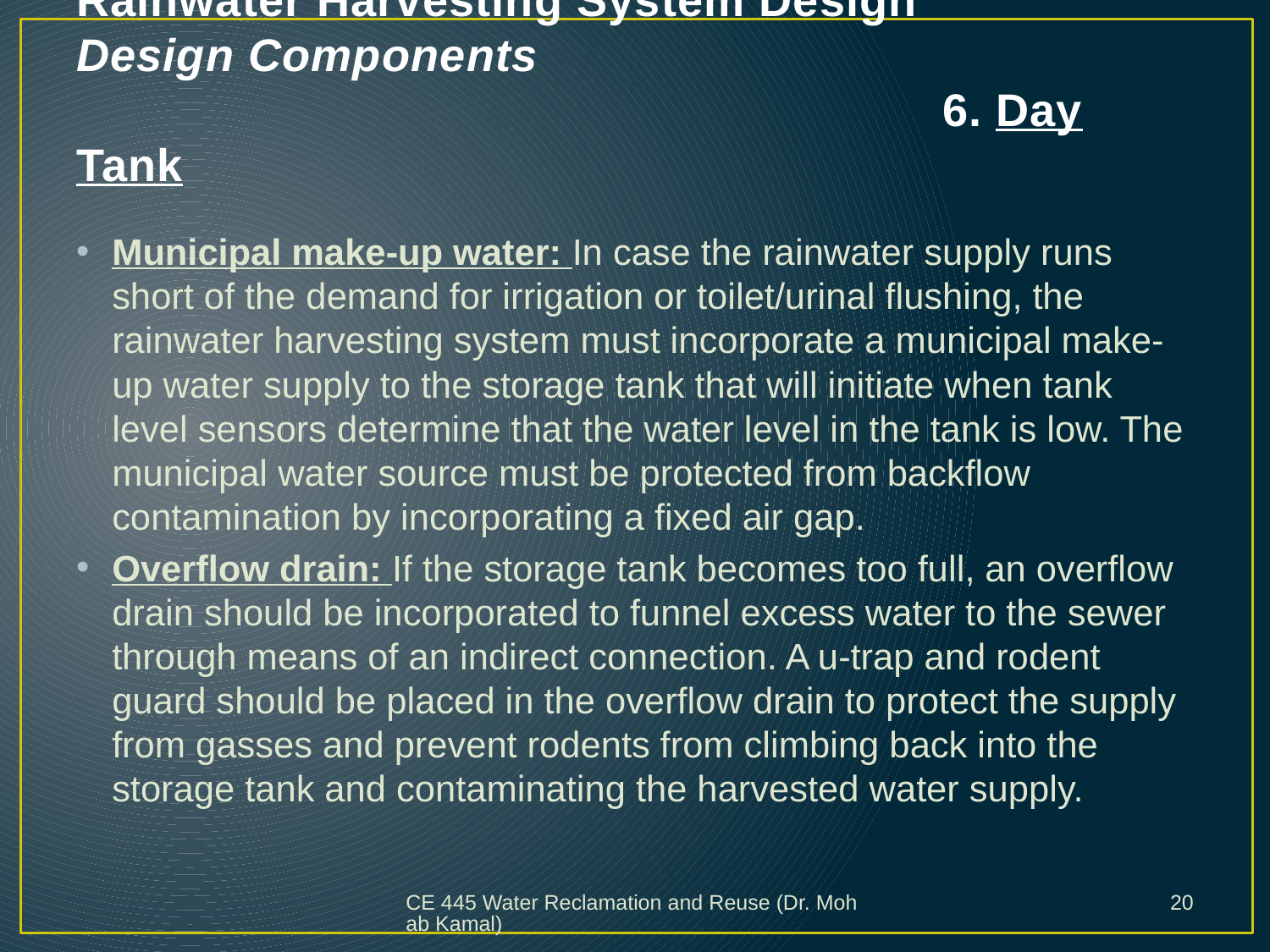

# Rainwater Harvesting System Design Design Components 6. Day Tank
Municipal make-up water: In case the rainwater supply runs short of the demand for irrigation or toilet/urinal flushing, the rainwater harvesting system must incorporate a municipal make-up water supply to the storage tank that will initiate when tank level sensors determine that the water level in the tank is low. The municipal water source must be protected from backflow contamination by incorporating a fixed air gap.
Overflow drain: If the storage tank becomes too full, an overflow drain should be incorporated to funnel excess water to the sewer through means of an indirect connection. A u-trap and rodent guard should be placed in the overflow drain to protect the supply from gasses and prevent rodents from climbing back into the storage tank and contaminating the harvested water supply.
CE 445 Water Reclamation and Reuse (Dr. Mohab Kamal)
20